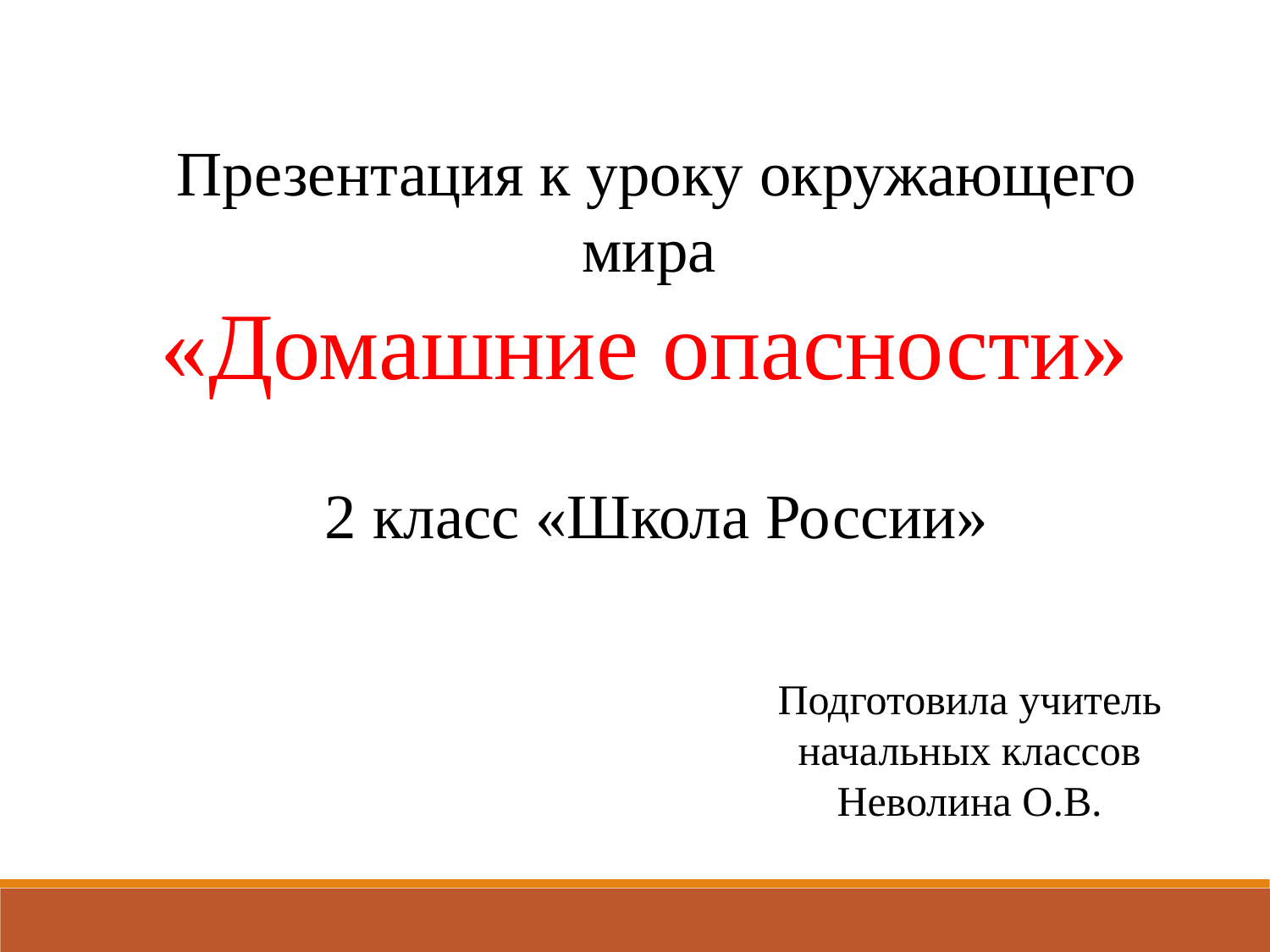

Презентация к уроку окружающего мира
«Домашние опасности»

2 класс «Школа России»
Подготовила учитель начальных классов
Неволина О.В.